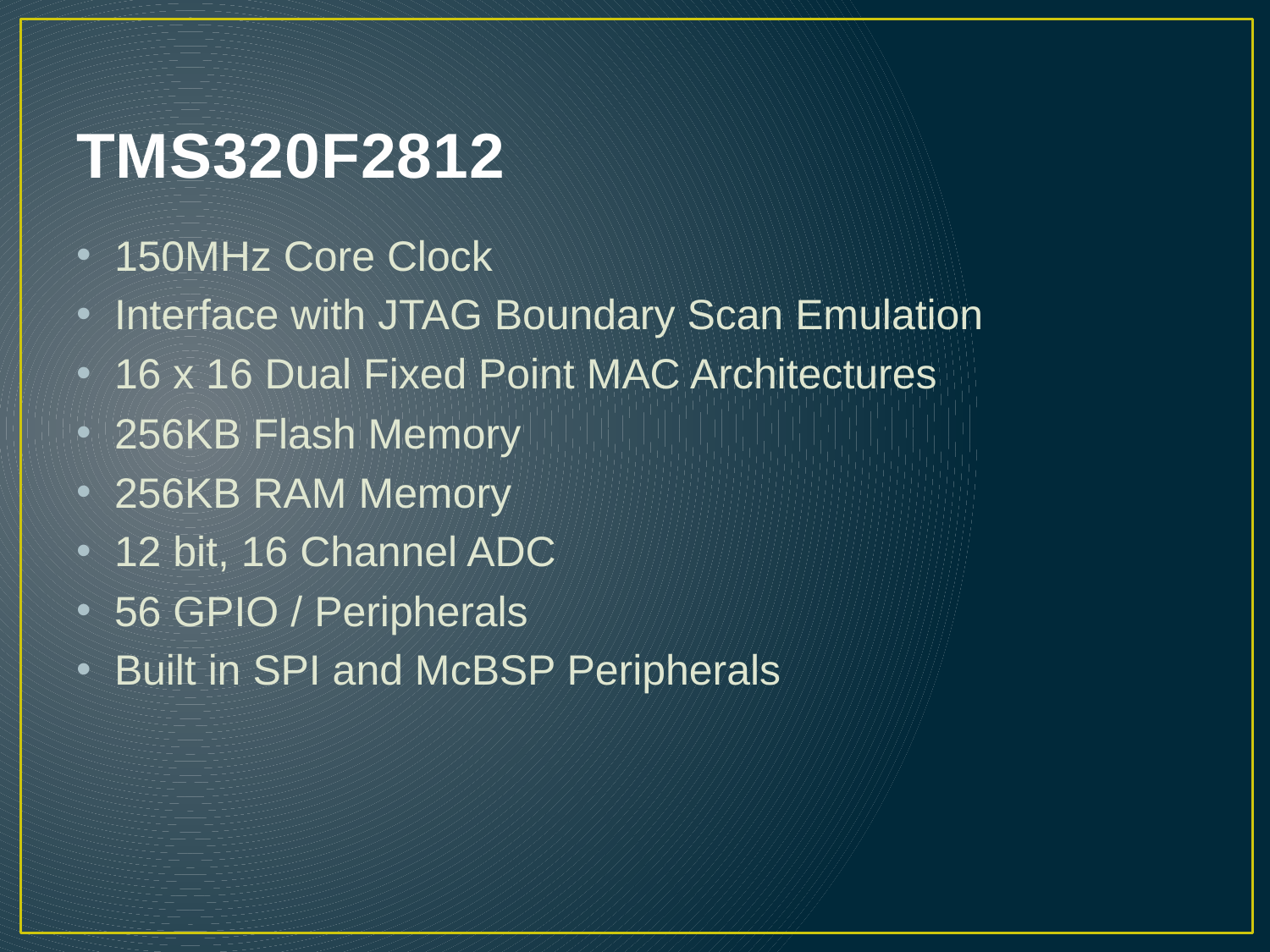

# TMS320F2812
150MHz Core Clock
Interface with JTAG Boundary Scan Emulation
16 x 16 Dual Fixed Point MAC Architectures
256KB Flash Memory
256KB RAM Memory
12 bit, 16 Channel ADC
56 GPIO / Peripherals
Built in SPI and McBSP Peripherals